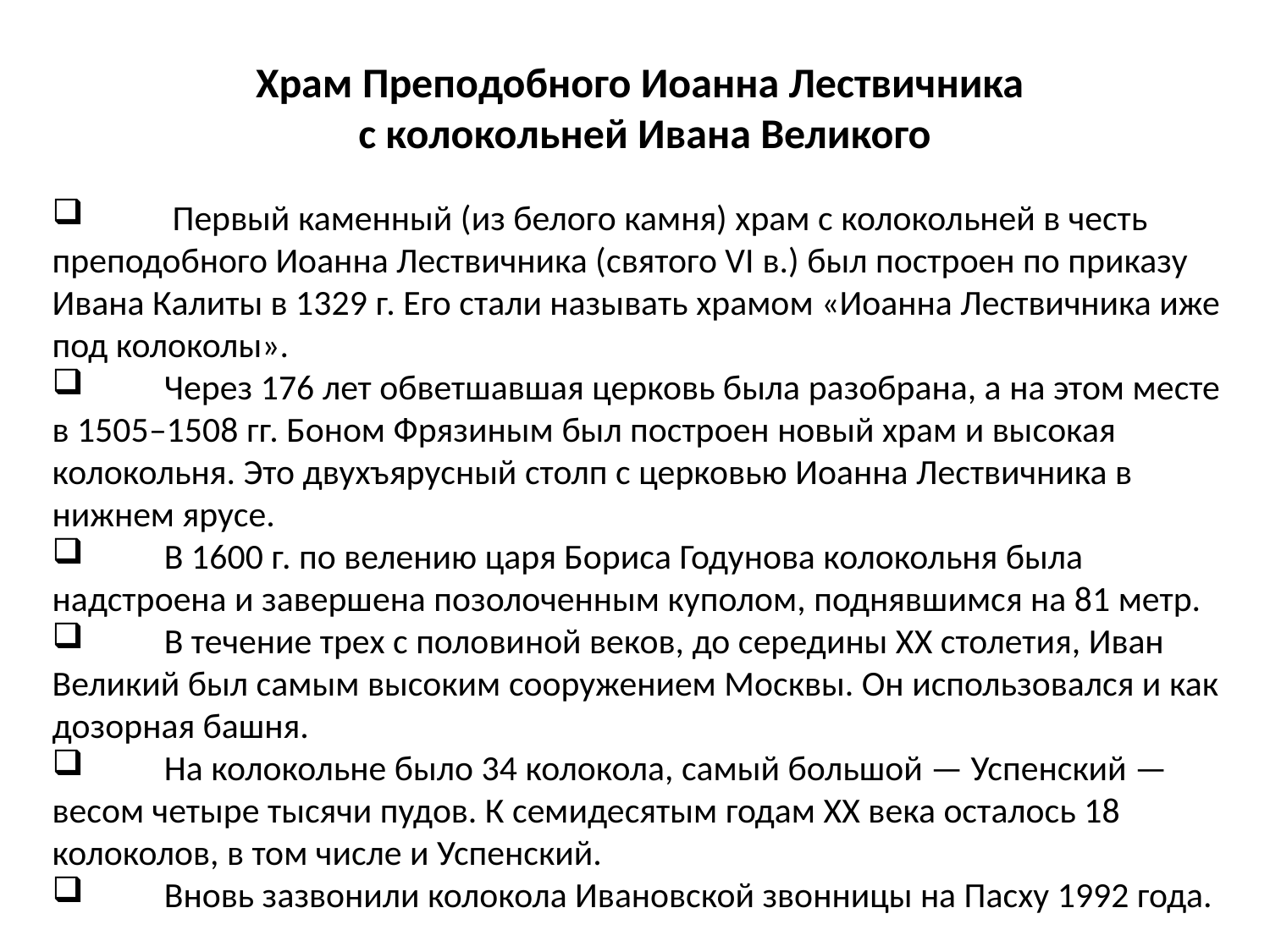

Храм Преподобного Иоанна Лествичника
с колокольней Ивана Великого

           Первый каменный (из белого камня) храм с колокольней в честь преподобного Иоанна Лествичника (святого VI в.) был построен по приказу Ивана Калиты в 1329 г. Его стали называть храмом «Иоанна Лествичника иже под колоколы».
          Через 176 лет обветшавшая церковь была разобрана, а на этом месте в 1505–1508 гг. Боном Фрязиным был построен новый храм и высокая колокольня. Это двухъярусный столп с церковью Иоанна Лествичника в нижнем ярусе.
          В 1600 г. по велению царя Бориса Годунова колокольня была надстроена и завершена позолоченным куполом, поднявшимся на 81 метр.
          В течение трех с половиной веков, до середины XX столетия, Иван Великий был самым высоким сооружением Москвы. Он использовался и как дозорная башня.
          На колокольне было 34 колокола, самый большой — Успенский — весом четыре тысячи пудов. К семидесятым годам XX века осталось 18 колоколов, в том числе и Успенский.
          Вновь зазвонили колокола Ивановской звонницы на Пасху 1992 года.